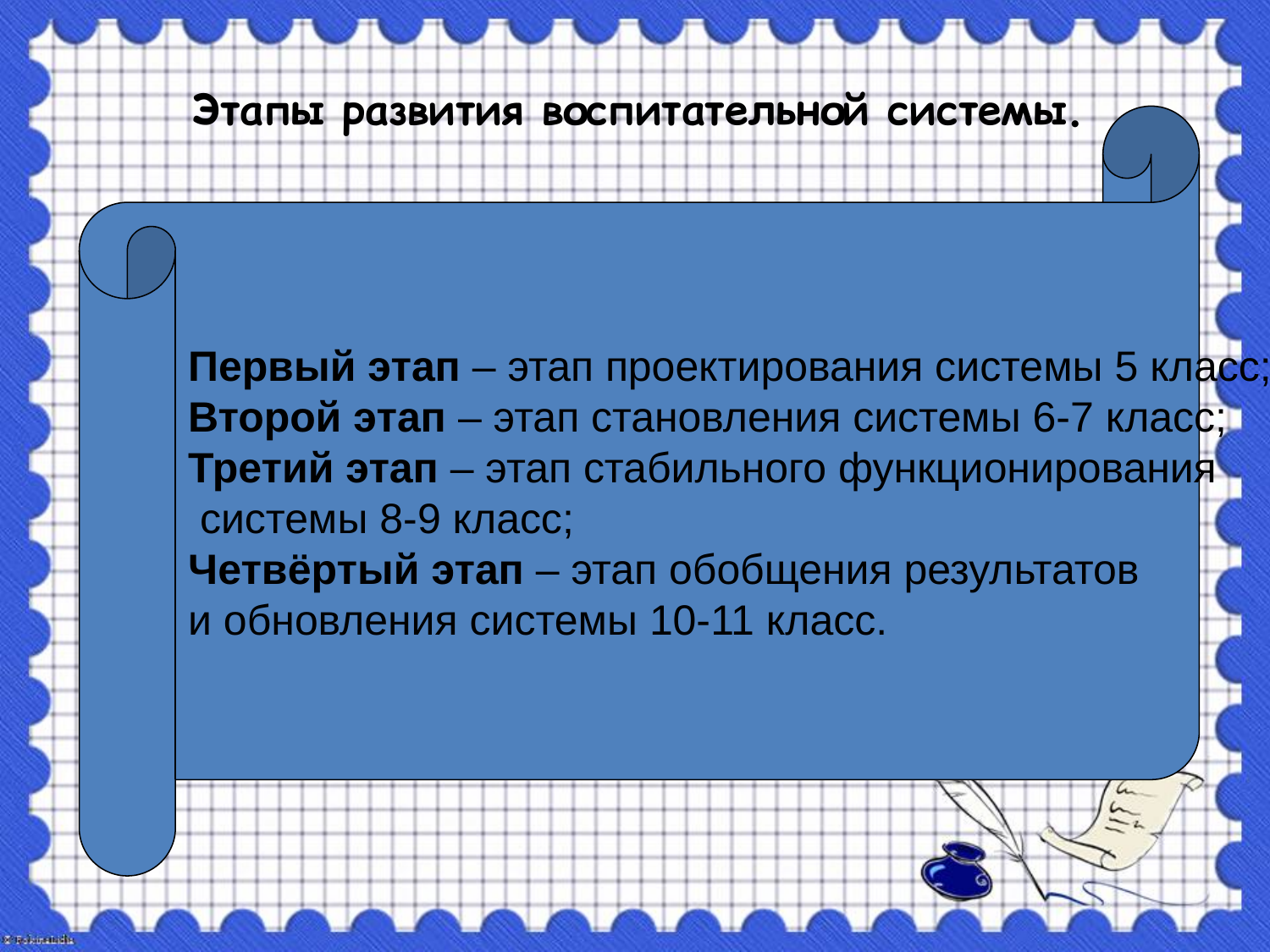

Этапы развития воспитательной системы.
Первый этап – этап проектирования системы 5 класс;
Второй этап – этап становления системы 6-7 класс;
Третий этап – этап стабильного функционирования
 системы 8-9 класс;
Четвёртый этап – этап обобщения результатов
и обновления системы 10-11 класс.